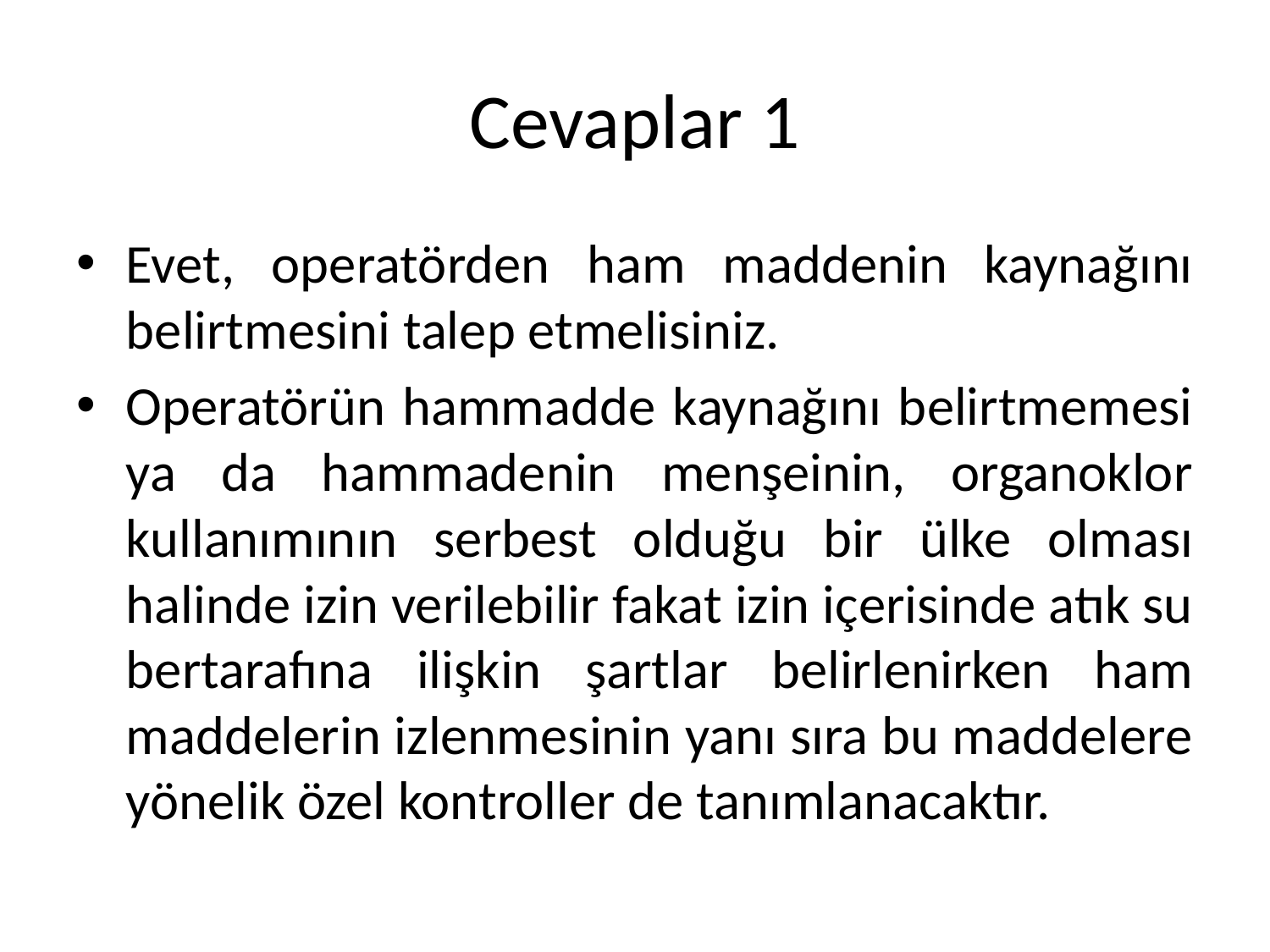

# Cevaplar 1
Evet, operatörden ham maddenin kaynağını belirtmesini talep etmelisiniz.
Operatörün hammadde kaynağını belirtmemesi ya da hammadenin menşeinin, organoklor kullanımının serbest olduğu bir ülke olması halinde izin verilebilir fakat izin içerisinde atık su bertarafına ilişkin şartlar belirlenirken ham maddelerin izlenmesinin yanı sıra bu maddelere yönelik özel kontroller de tanımlanacaktır.